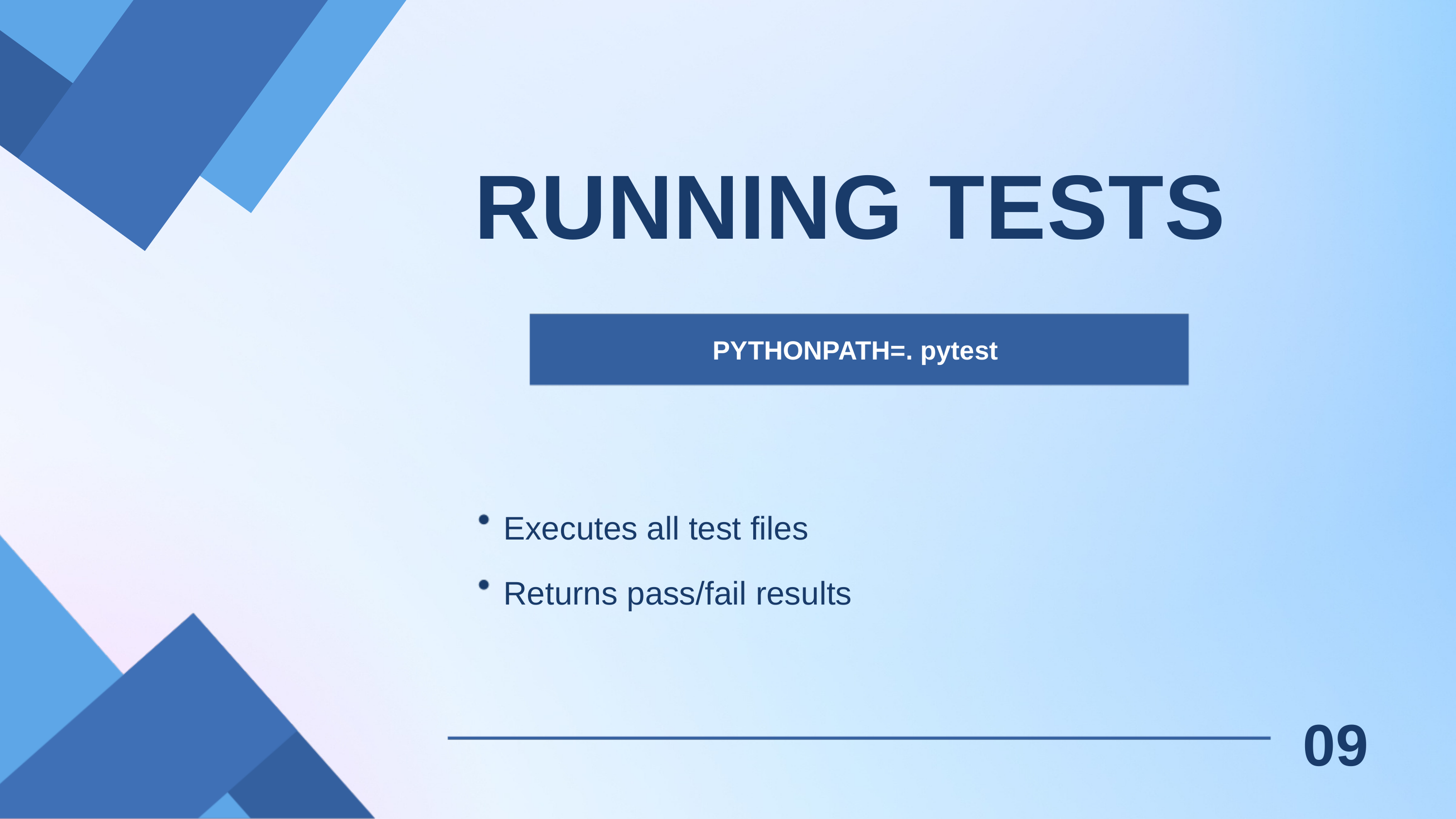

RUNNING TESTS

PYTHONPATH=. pytest
Executes all test files Returns pass/fail results
09